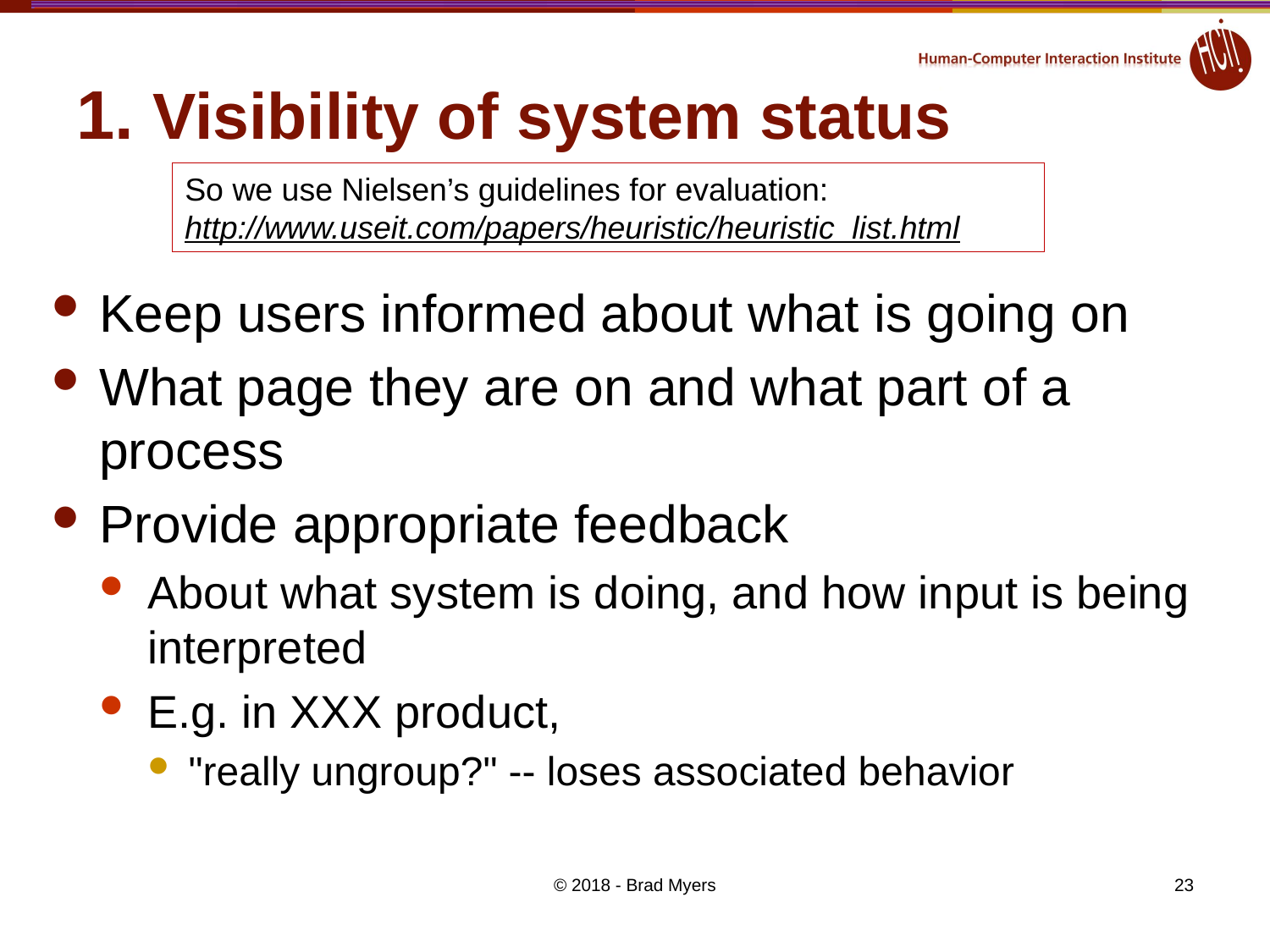

# 1. Visibility of system status
So we use Nielsen’s guidelines for evaluation: http://www.useit.com/papers/heuristic/heuristic_list.html
Keep users informed about what is going on
What page they are on and what part of a process
Provide appropriate feedback
About what system is doing, and how input is being interpreted
E.g. in XXX product,
"really ungroup?" -- loses associated behavior
© 2018 - Brad Myers
23